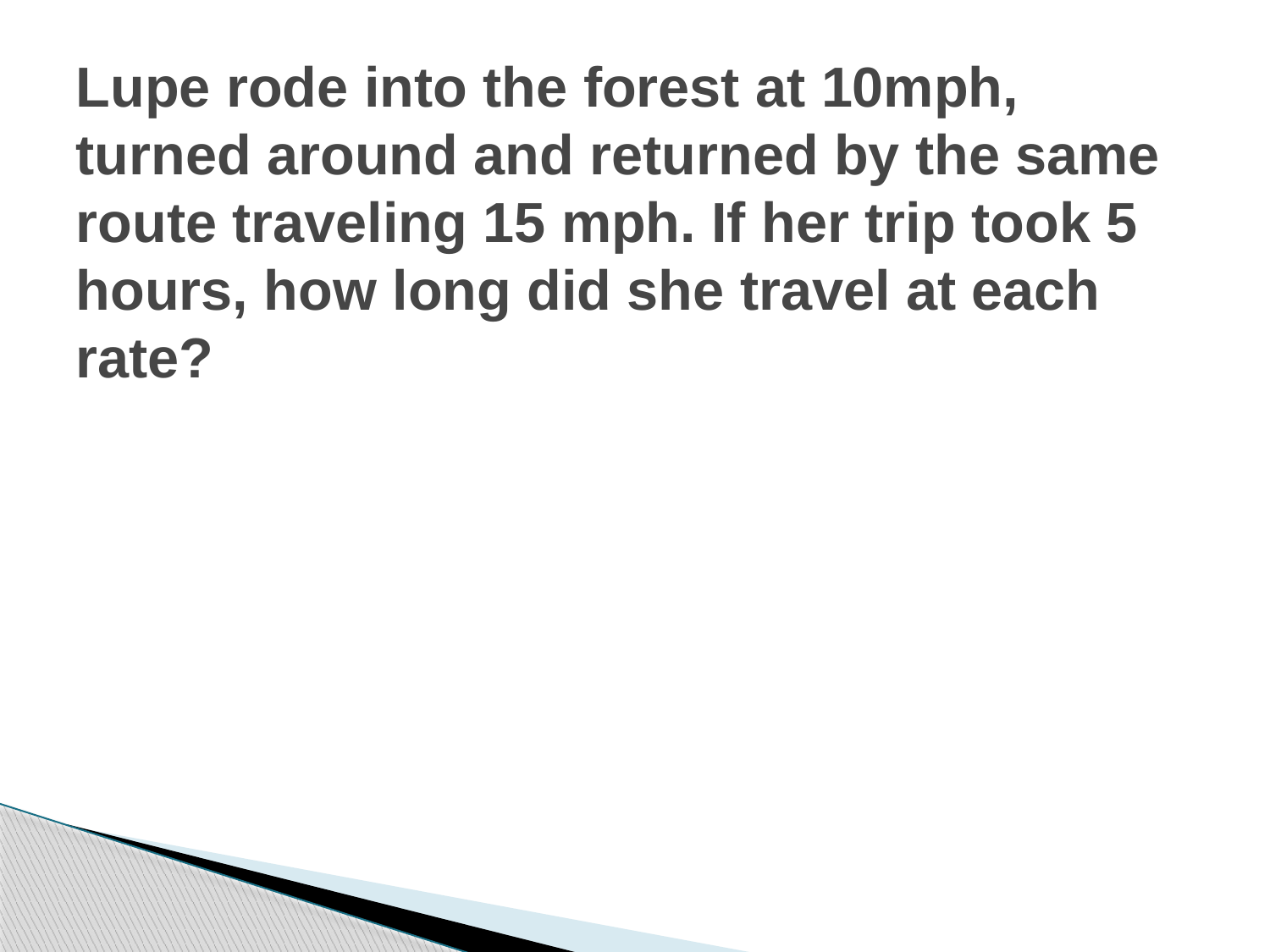

# Lupe rode into the forest at 10mph, turned around and returned by the same route traveling 15 mph. If her trip took 5 hours, how long did she travel at each rate?